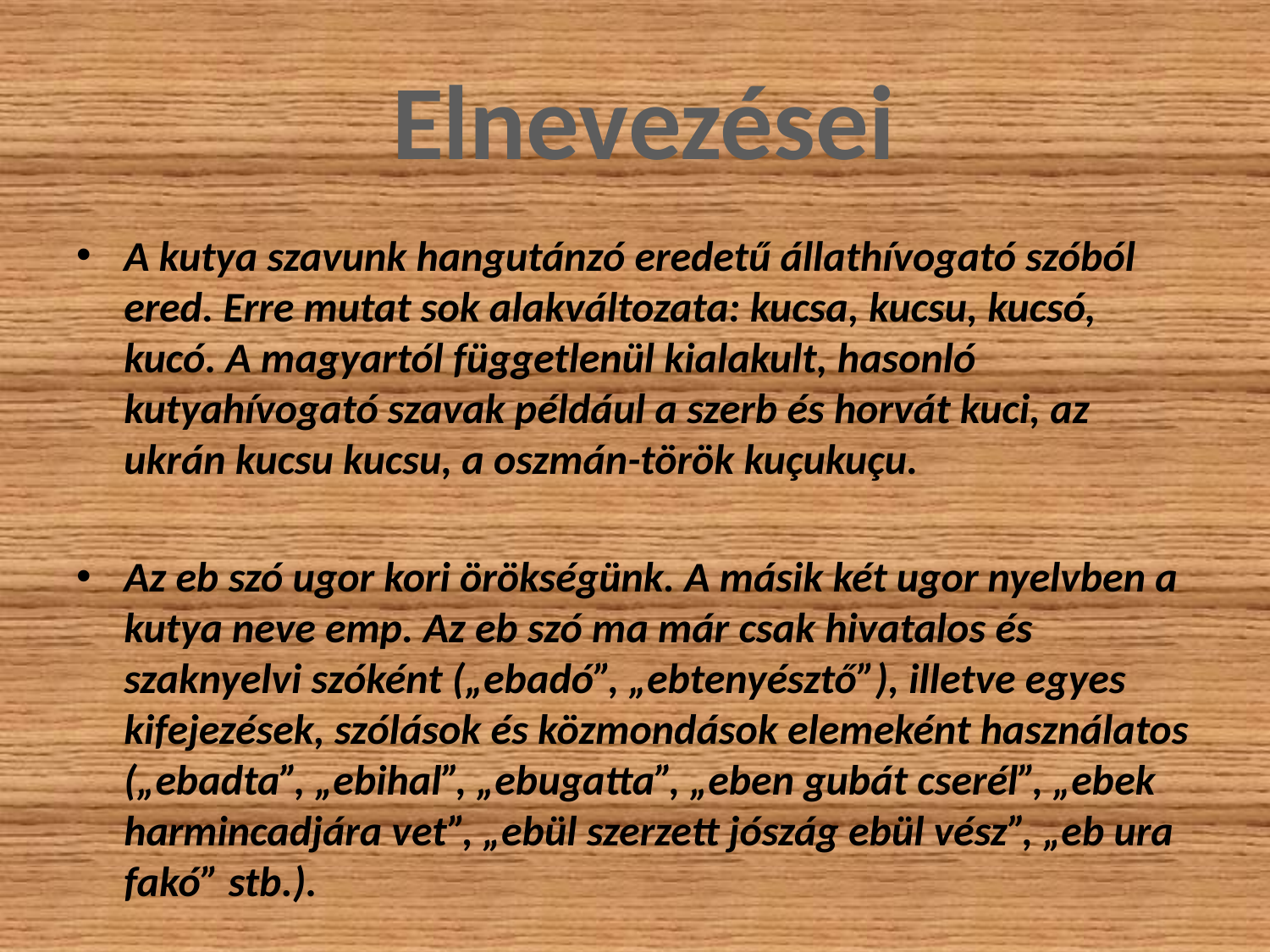

# Elnevezései
A kutya szavunk hangutánzó eredetű állathívogató szóból ered. Erre mutat sok alakváltozata: kucsa, kucsu, kucsó, kucó. A magyartól függetlenül kialakult, hasonló kutyahívogató szavak például a szerb és horvát kuci, az ukrán kucsu kucsu, a oszmán-török kuçukuçu.

Az eb szó ugor kori örökségünk. A másik két ugor nyelvben a kutya neve emp. Az eb szó ma már csak hivatalos és szaknyelvi szóként („ebadó”, „ebtenyésztő”), illetve egyes kifejezések, szólások és közmondások elemeként használatos („ebadta”, „ebihal”, „ebugatta”, „eben gubát cserél”, „ebek harmincadjára vet”, „ebül szerzett jószág ebül vész”, „eb ura fakó” stb.).